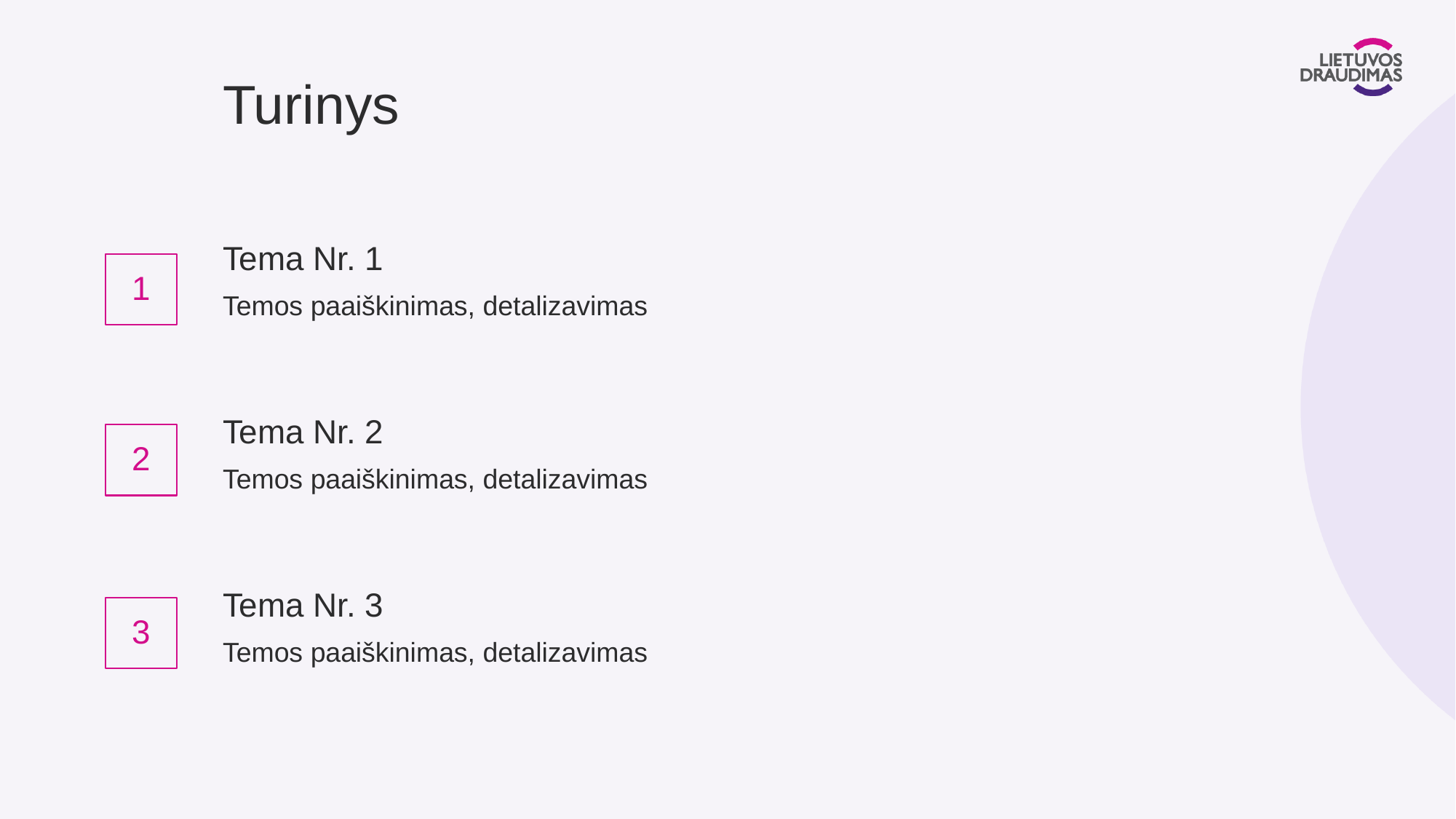

# Turinys
Tema Nr. 1
1
Temos paaiškinimas, detalizavimas
Tema Nr. 2
2
Temos paaiškinimas, detalizavimas
Tema Nr. 3

3
Temos paaiškinimas, detalizavimas